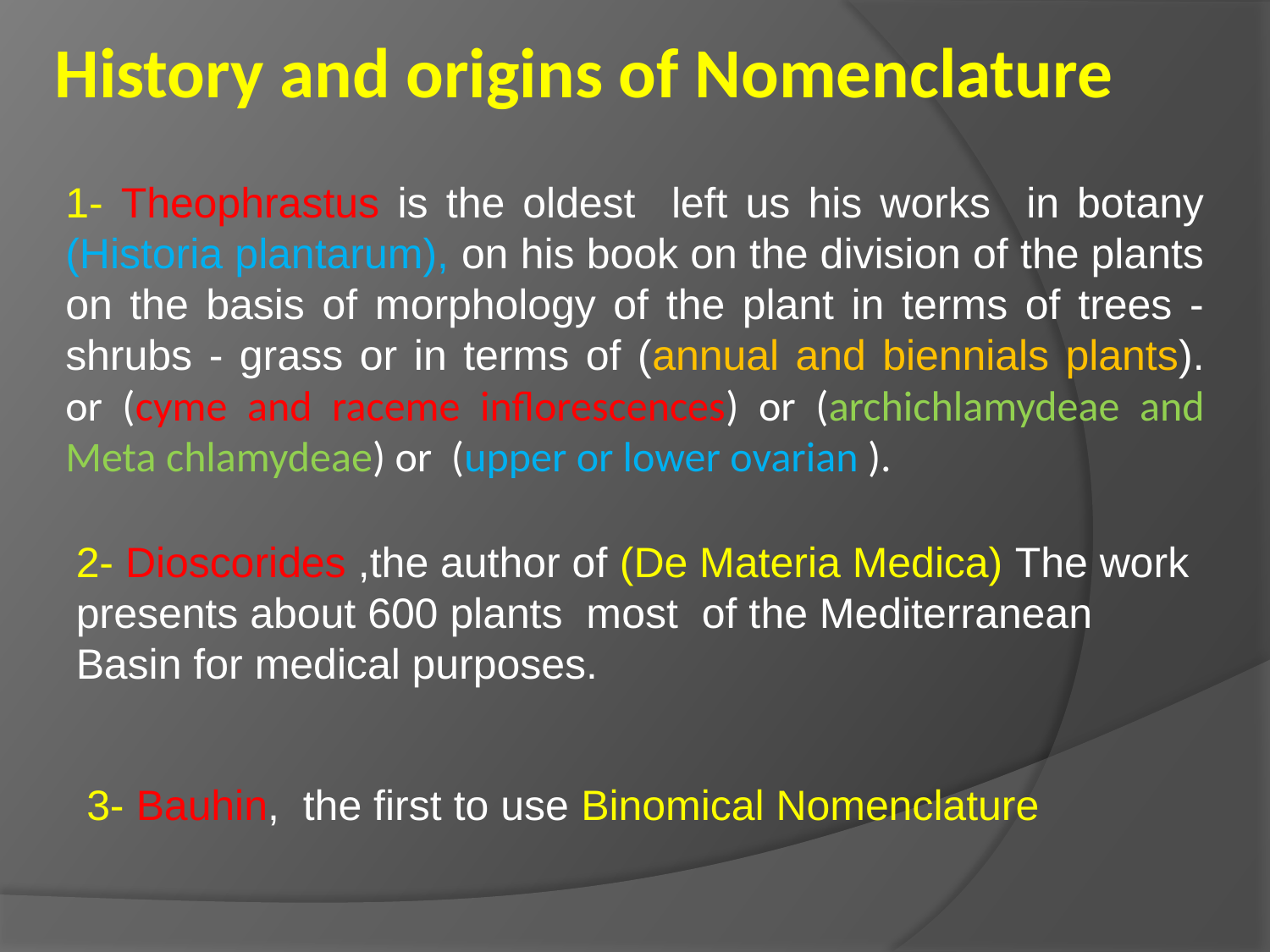

History and origins of Nomenclature

1- Theophrastus is the oldest  left us his works  in botany (Historia plantarum), on his book on the division of the plants on the basis of morphology of the plant in terms of trees - shrubs - grass or in terms of (annual and biennials plants). or (cyme and raceme inflorescences) or (archichlamydeae and Meta chlamydeae) or  (upper or lower ovarian ).
2- Dioscorides ,the author of (De Materia Medica) The work presents about 600 plants  most  of the Mediterranean Basin for medical purposes.

3- Bauhin,  the first to use Binomical Nomenclature